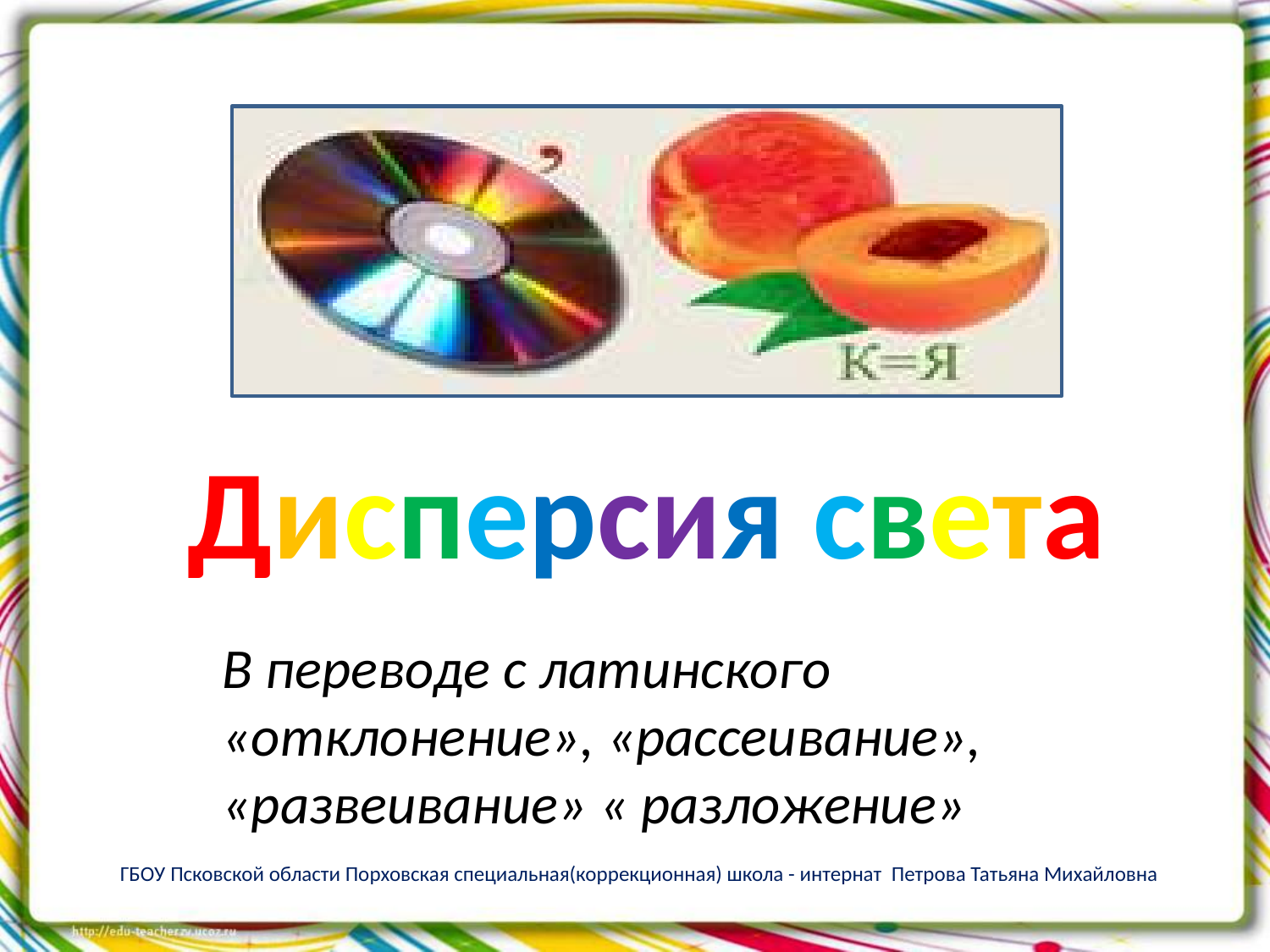

Дисперсия света
В переводе с латинского «отклонение», «рассеивание»,  «развеивание» « разложение»
ГБОУ Псковской области Порховская специальная(коррекционная) школа - интернат  Петрова Татьяна Михайловна